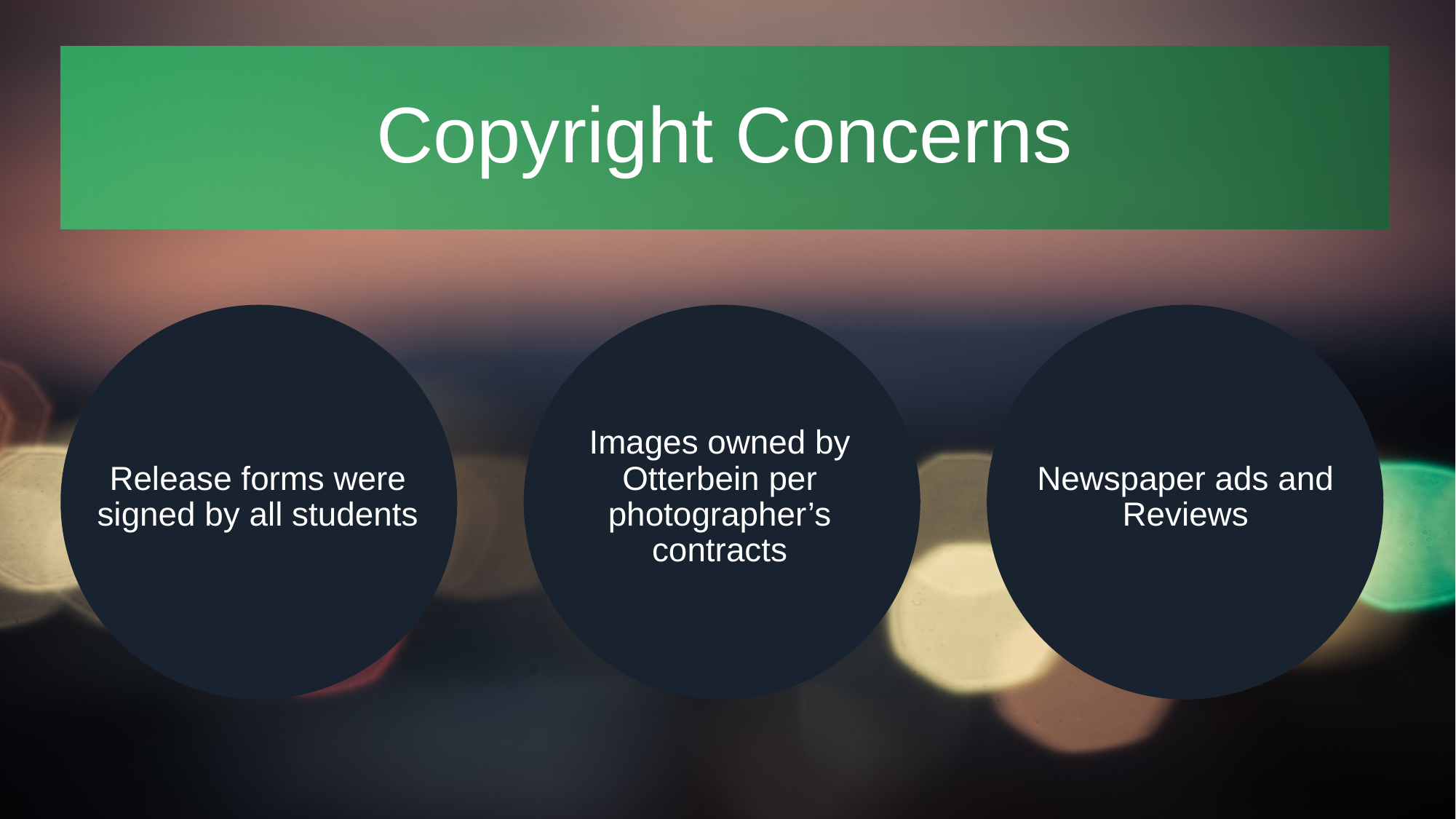

# Copyright Concerns
Release forms were signed by all students
Images owned by Otterbein per photographer’s contracts
Newspaper ads and Reviews